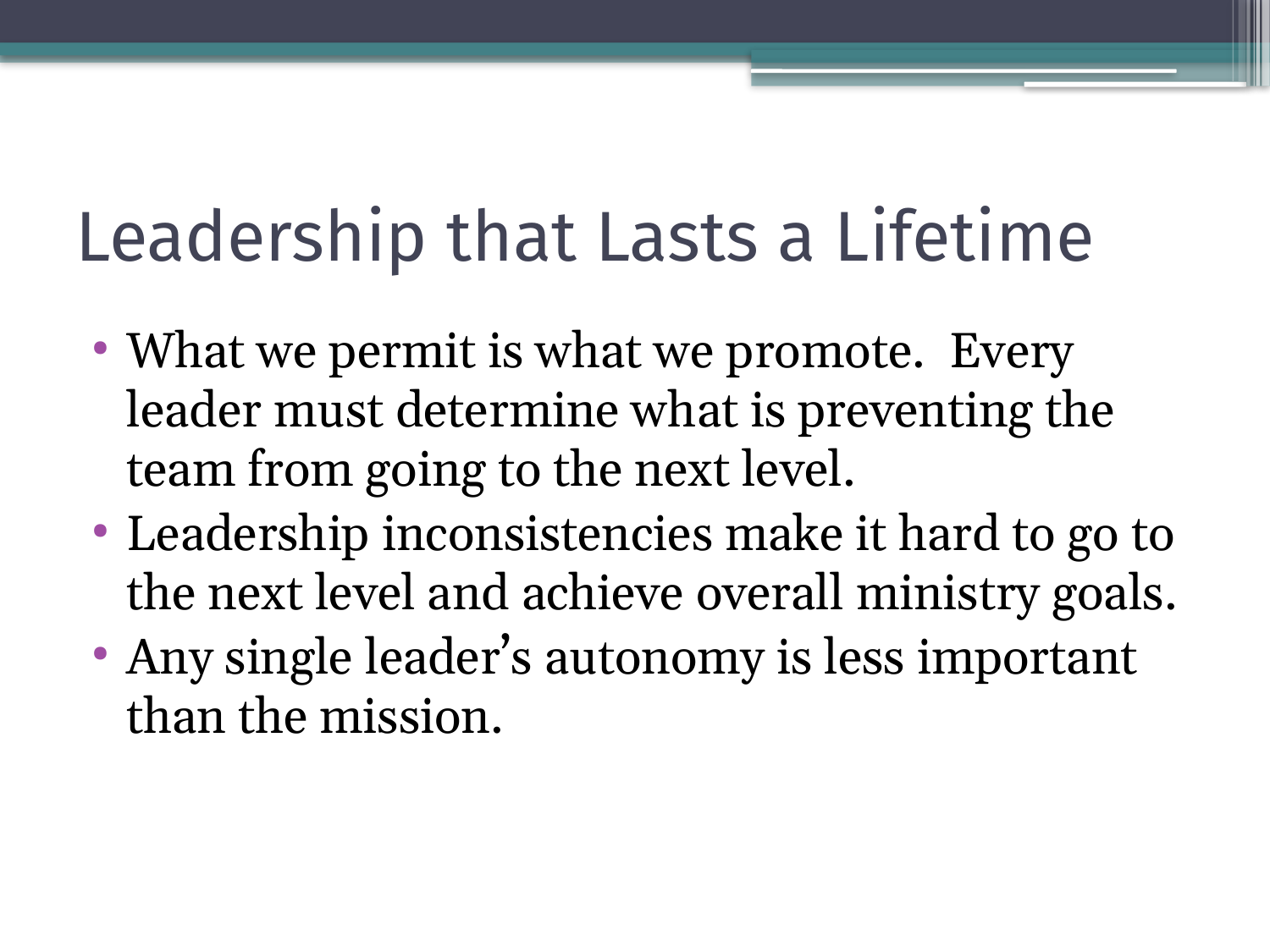

# Leadership that Lasts a Lifetime
What we permit is what we promote.  Every leader must determine what is preventing the team from going to the next level.
Leadership inconsistencies make it hard to go to the next level and achieve overall ministry goals.
Any single leader’s autonomy is less important than the mission.